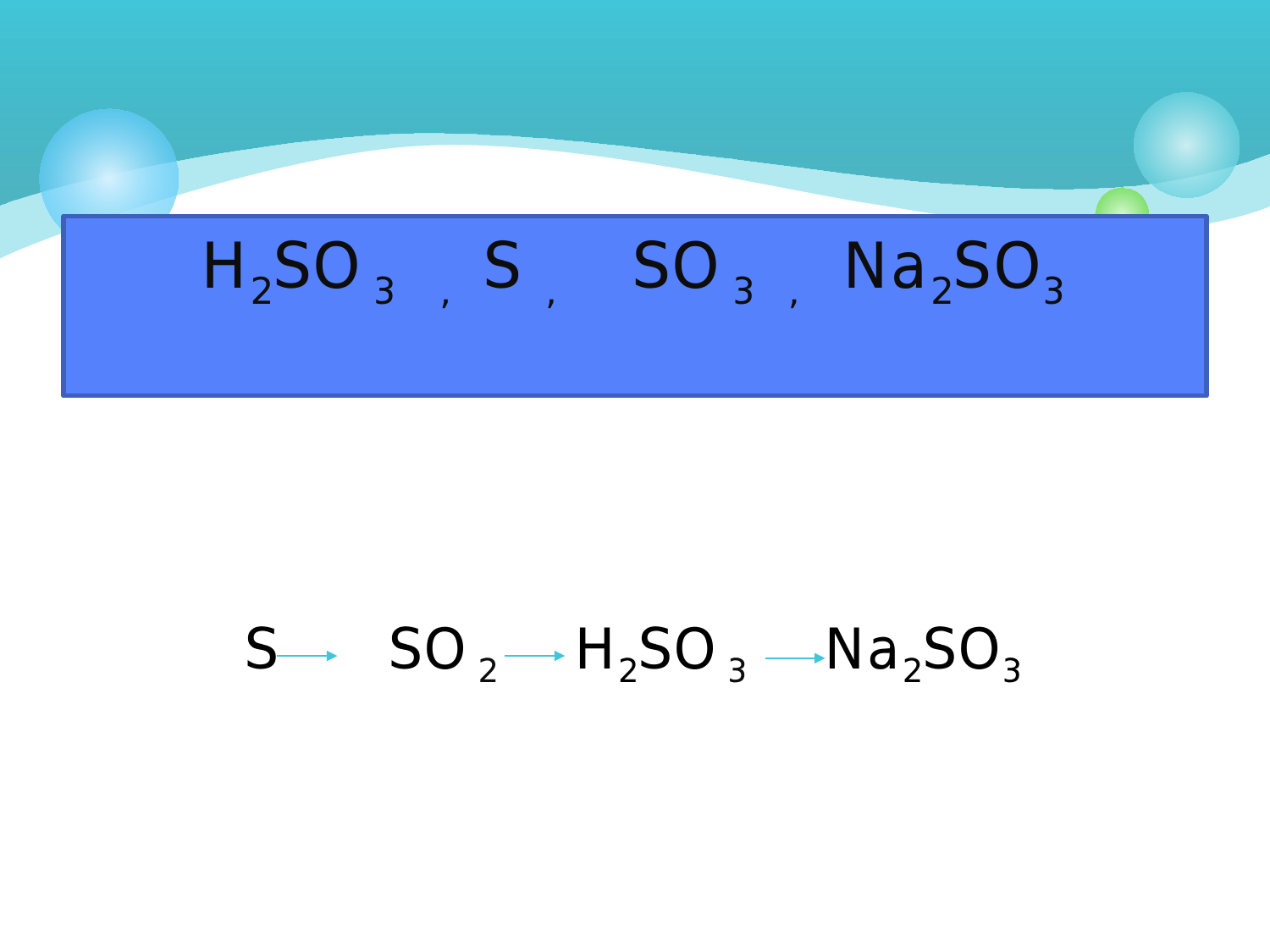

# H2SO 3    ,   S  ,       SO 3   ,    Na2SO3
S           SO 2        H2SO 3        Na2SO3